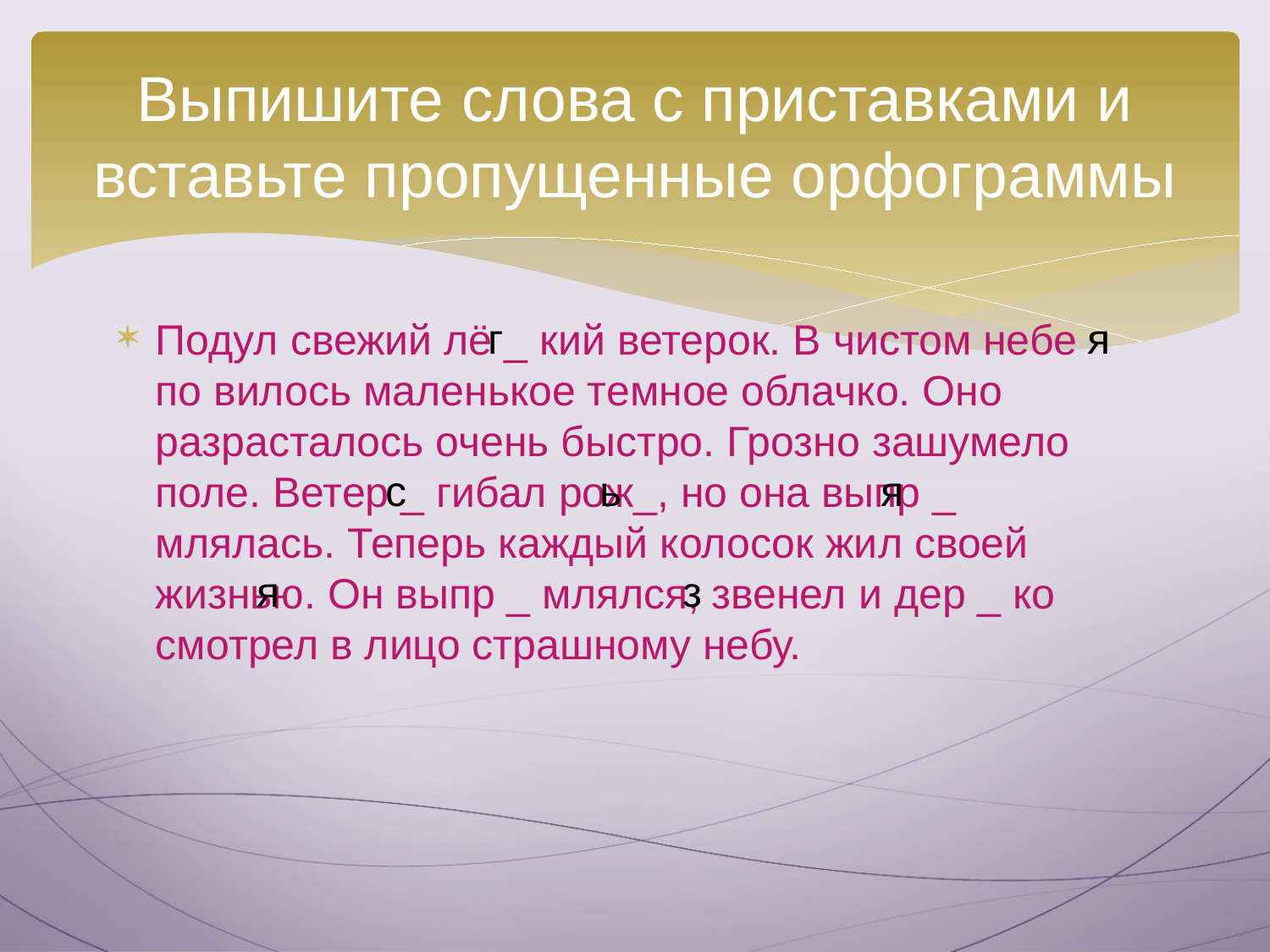

# Выпишите слова с приставками и вставьте пропущенные орфограммы
я
Подул свежий лё _ кий ветерок. В чистом небе по вилось маленькое темное облачко. Оно разрасталось очень быстро. Грозно зашумело поле. Ветер _ гибал рож_, но она выпр _ млялась. Теперь каждый колосок жил своей жизнью. Он выпр _ млялся, звенел и дер _ ко смотрел в лицо страшному небу.
г
я
ь
с
з
я